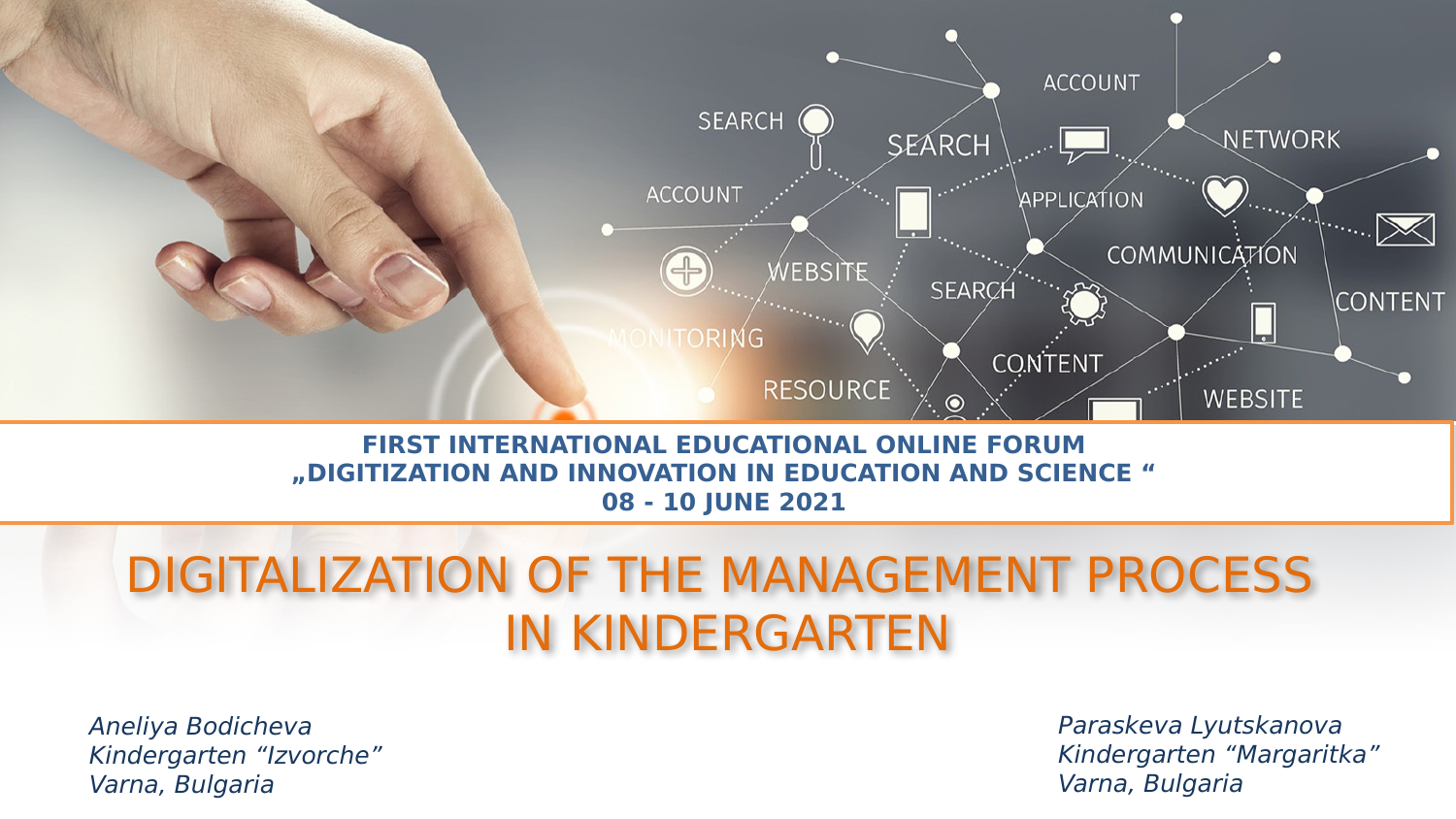

FIRST INTERNATIONAL EDUCATIONAL ONLINE FORUM
„DIGITIZATION AND INNOVATION IN EDUCATION AND SCIENCE “
08 - 10 JUNE 2021
# DIGITALIZATION OF THE MANAGEMENT PROCESS IN KINDERGARTEN
Paraskeva Lyutskanova
Kindergarten “Margaritka”
Varna, Bulgaria
Aneliya Bodicheva
Kindergarten “Izvorche”
Varna, Bulgaria